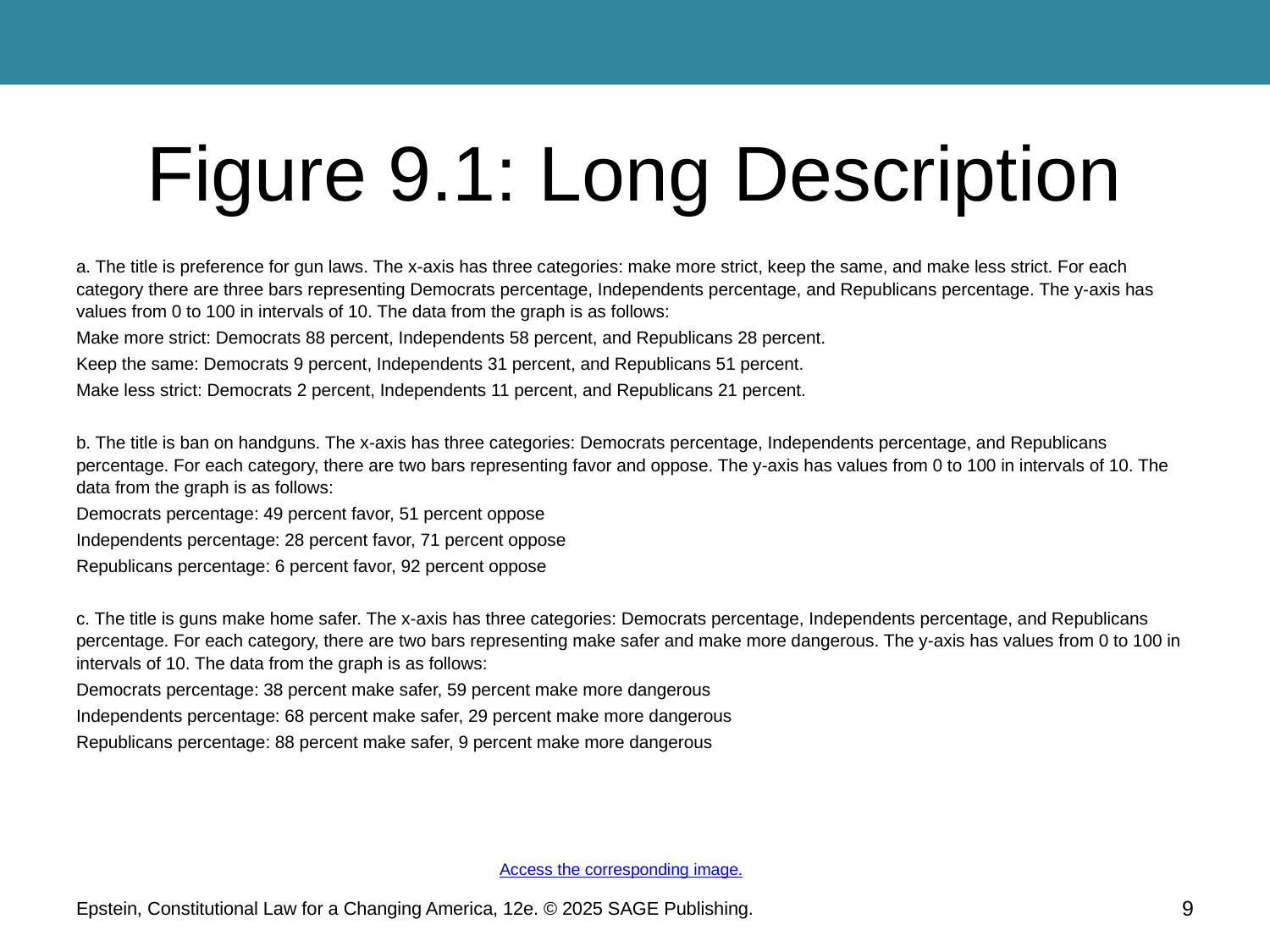

# Figure 9.1: Long Description
a. The title is preference for gun laws. The x-axis has three categories: make more strict, keep the same, and make less strict. For each category there are three bars representing Democrats percentage, Independents percentage, and Republicans percentage. The y-axis has values from 0 to 100 in intervals of 10. The data from the graph is as follows:
Make more strict: Democrats 88 percent, Independents 58 percent, and Republicans 28 percent.
Keep the same: Democrats 9 percent, Independents 31 percent, and Republicans 51 percent.
Make less strict: Democrats 2 percent, Independents 11 percent, and Republicans 21 percent.

b. The title is ban on handguns. The x-axis has three categories: Democrats percentage, Independents percentage, and Republicans percentage. For each category, there are two bars representing favor and oppose. The y-axis has values from 0 to 100 in intervals of 10. The data from the graph is as follows:
Democrats percentage: 49 percent favor, 51 percent oppose
Independents percentage: 28 percent favor, 71 percent oppose
Republicans percentage: 6 percent favor, 92 percent oppose

c. The title is guns make home safer. The x-axis has three categories: Democrats percentage, Independents percentage, and Republicans percentage. For each category, there are two bars representing make safer and make more dangerous. The y-axis has values from 0 to 100 in intervals of 10. The data from the graph is as follows:
Democrats percentage: 38 percent make safer, 59 percent make more dangerous
Independents percentage: 68 percent make safer, 29 percent make more dangerous
Republicans percentage: 88 percent make safer, 9 percent make more dangerous
Access the corresponding image.
9
Epstein, Constitutional Law for a Changing America, 12e. © 2025 SAGE Publishing.